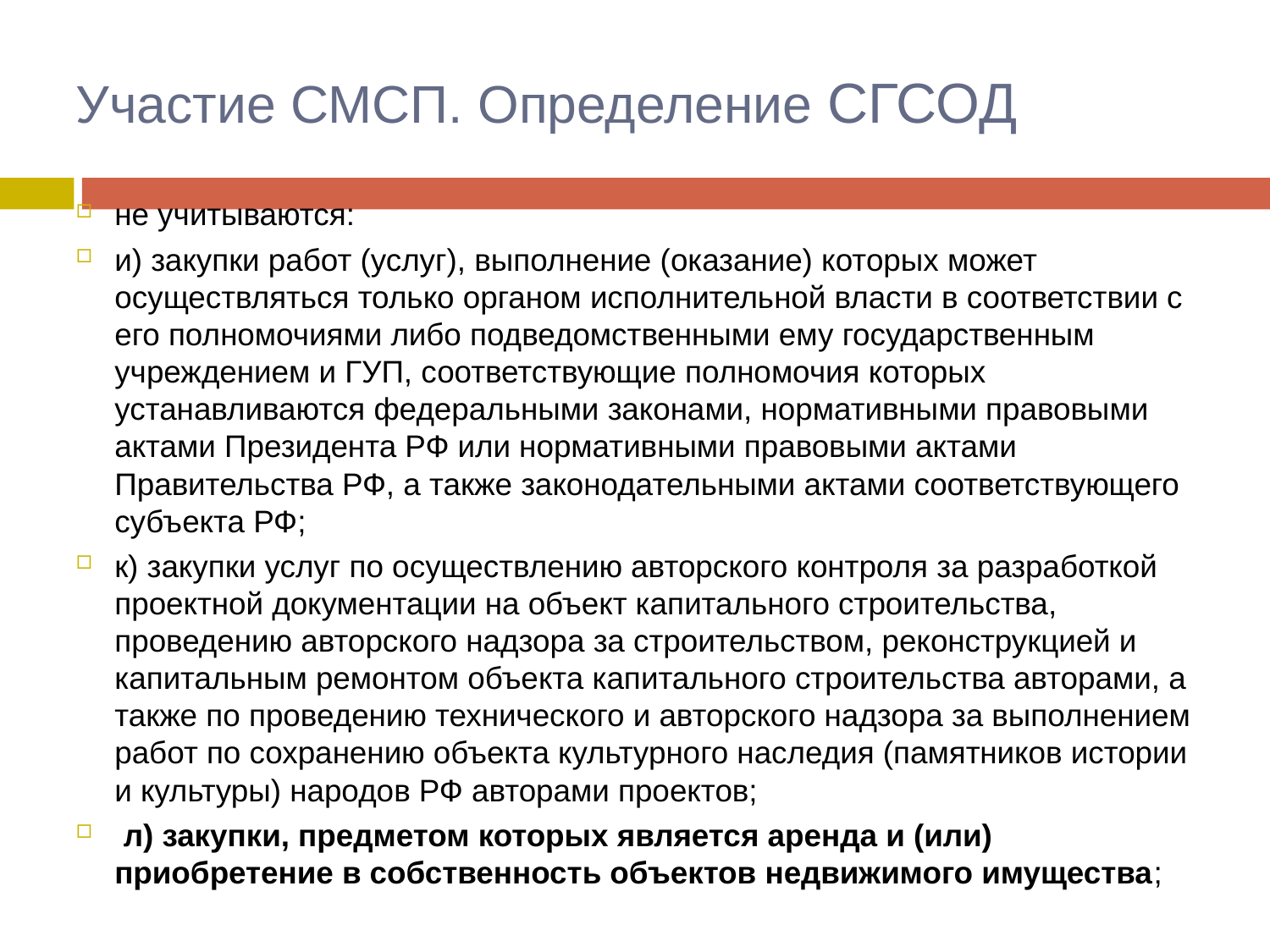

# Участие СМСП. Определение СГСОД
не учитываются:
и) закупки работ (услуг), выполнение (оказание) которых может осуществляться только органом исполнительной власти в соответствии с его полномочиями либо подведомственными ему государственным учреждением и ГУП, соответствующие полномочия которых устанавливаются федеральными законами, нормативными правовыми актами Президента РФ или нормативными правовыми актами Правительства РФ, а также законодательными актами соответствующего субъекта РФ;
к) закупки услуг по осуществлению авторского контроля за разработкой проектной документации на объект капитального строительства, проведению авторского надзора за строительством, реконструкцией и капитальным ремонтом объекта капитального строительства авторами, а также по проведению технического и авторского надзора за выполнением работ по сохранению объекта культурного наследия (памятников истории и культуры) народов РФ авторами проектов;
 л) закупки, предметом которых является аренда и (или) приобретение в собственность объектов недвижимого имущества;